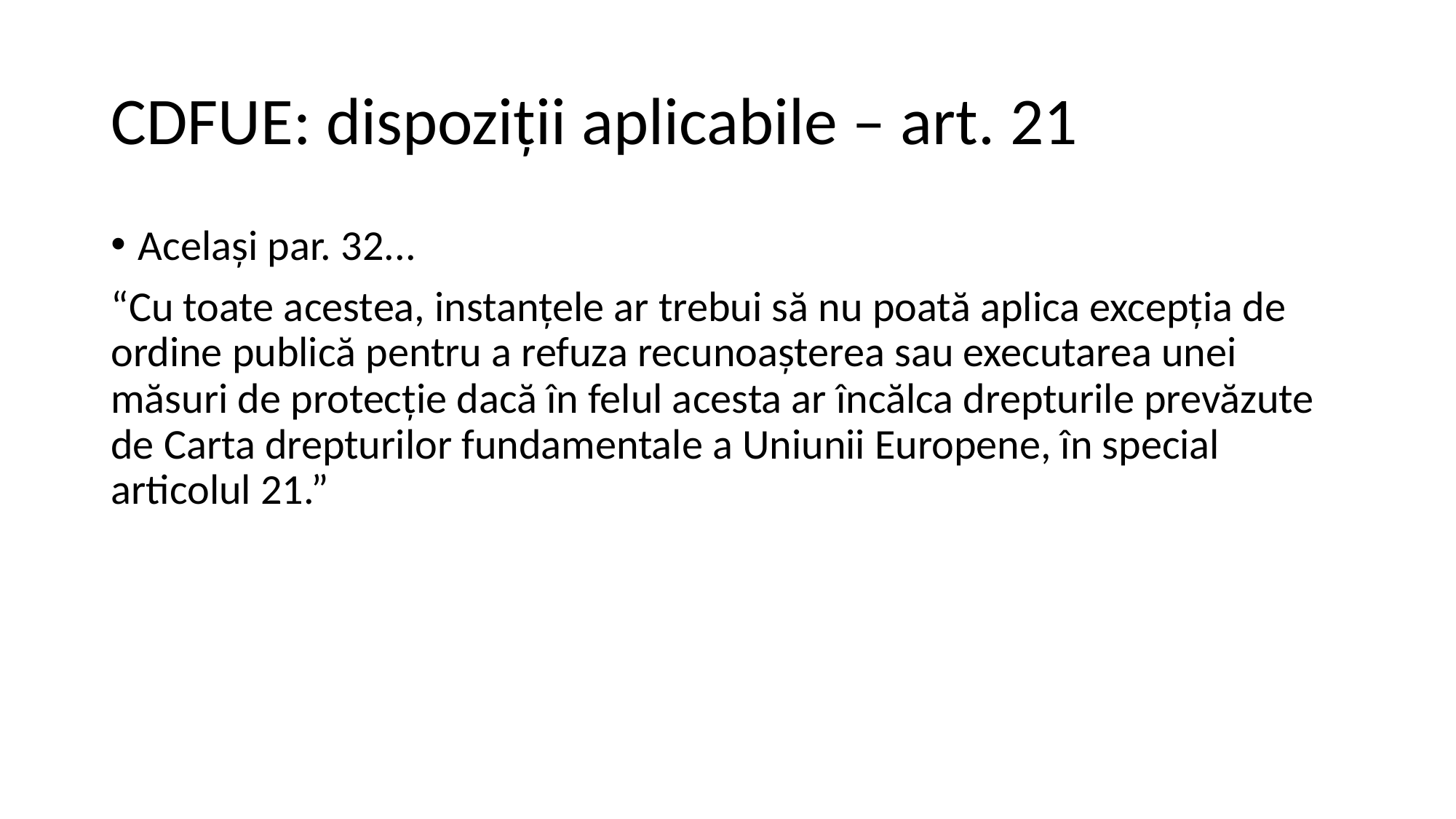

# CDFUE: dispoziții aplicabile – art. 21
Același par. 32...
“Cu toate acestea, instanțele ar trebui să nu poată aplica excepția de ordine publică pentru a refuza recunoașterea sau executarea unei măsuri de protecție dacă în felul acesta ar încălca drepturile prevăzute de Carta drepturilor fundamentale a Uniunii Europene, în special articolul 21.”